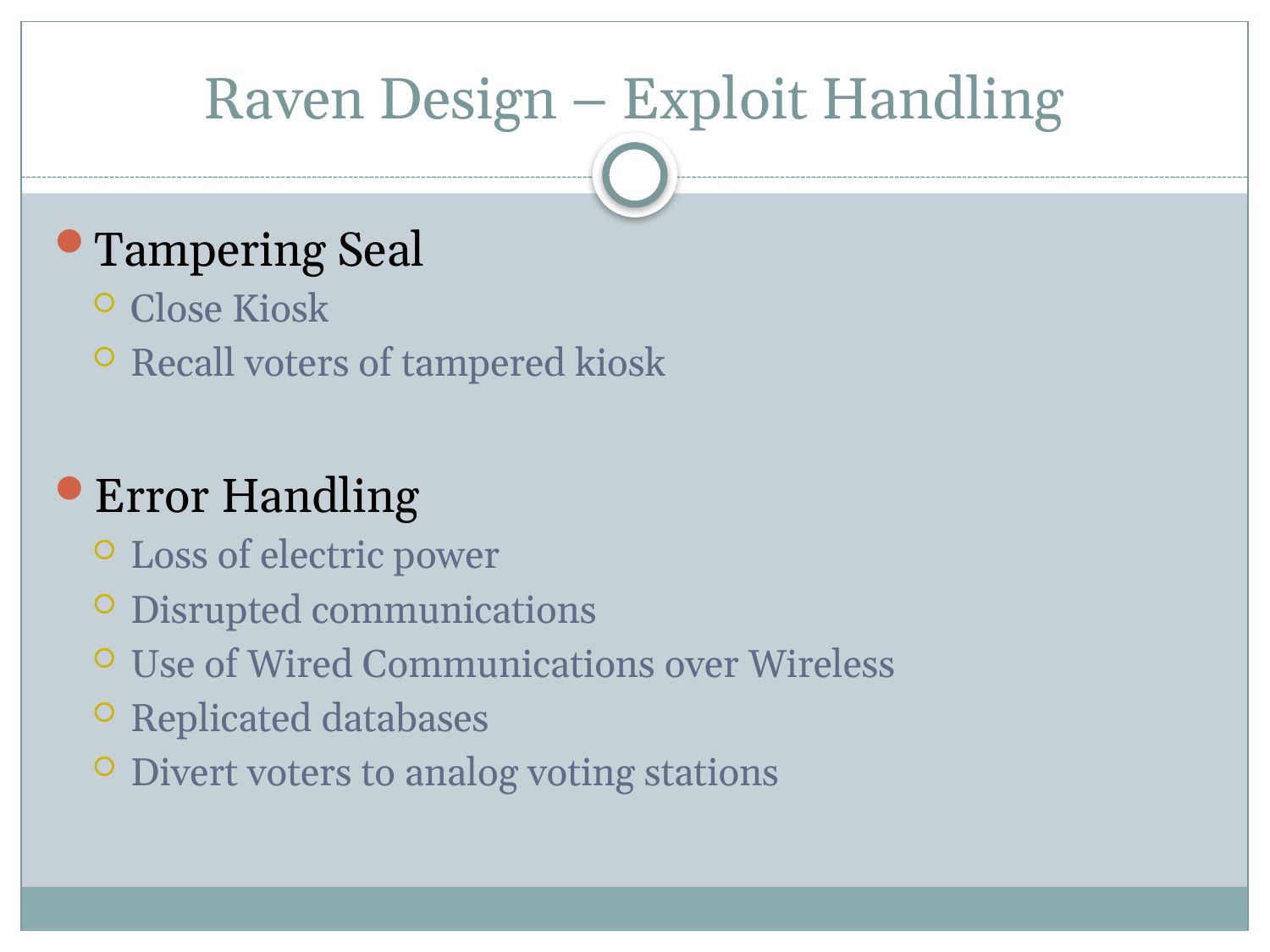

# Raven Design – Exploit Handling
Tampering Seal
Close Kiosk
Recall voters of tampered kiosk

Error Handling
Loss of electric power
Disrupted communications
Use of Wired Communications over Wireless
Replicated databases
Divert voters to analog voting stations